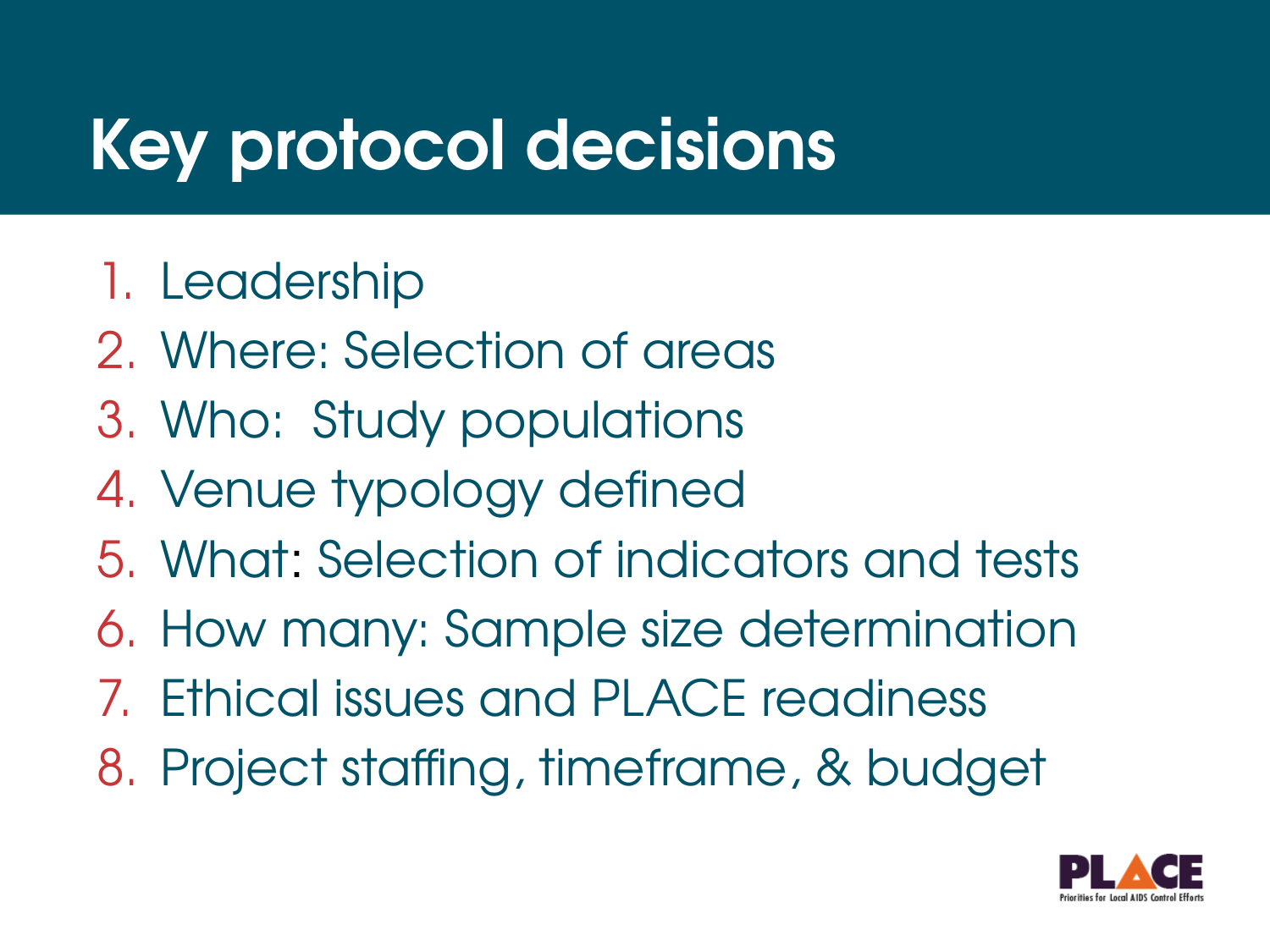

# Key protocol decisions
Leadership
Where: Selection of areas
Who:  Study populations
Venue typology defined
What: Selection of indicators and tests
How many: Sample size determination
Ethical issues and PLACE readiness
Project staffing, timeframe, & budget